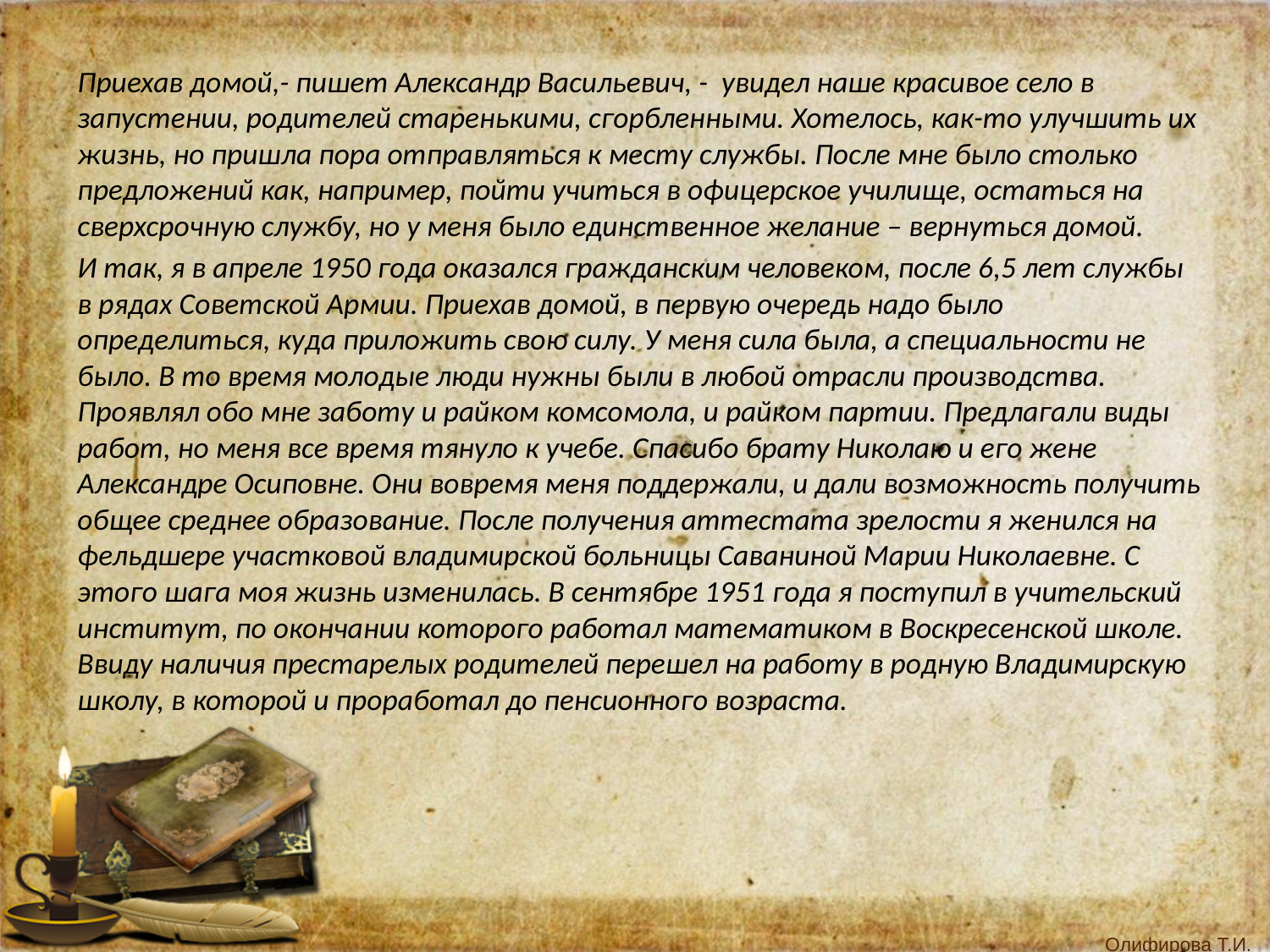

Приехав домой,- пишет Александр Васильевич, -  увидел наше красивое село в запустении, родителей старенькими, сгорбленными. Хотелось, как-то улучшить их жизнь, но пришла пора отправляться к месту службы. После мне было столько предложений как, например, пойти учиться в офицерское училище, остаться на сверхсрочную службу, но у меня было единственное желание – вернуться домой.
И так, я в апреле 1950 года оказался гражданским человеком, после 6,5 лет службы в рядах Советской Армии. Приехав домой, в первую очередь надо было определиться, куда приложить свою силу. У меня сила была, а специальности не было. В то время молодые люди нужны были в любой отрасли производства. Проявлял обо мне заботу и райком комсомола, и райком партии. Предлагали виды работ, но меня все время тянуло к учебе. Спасибо брату Николаю и его жене Александре Осиповне. Они вовремя меня поддержали, и дали возможность получить общее среднее образование. После получения аттестата зрелости я женился на фельдшере участковой владимирской больницы Саваниной Марии Николаевне. С этого шага моя жизнь изменилась. В сентябре 1951 года я поступил в учительский институт, по окончании которого работал математиком в Воскресенской школе. Ввиду наличия престарелых родителей перешел на работу в родную Владимирскую школу, в которой и проработал до пенсионного возраста.